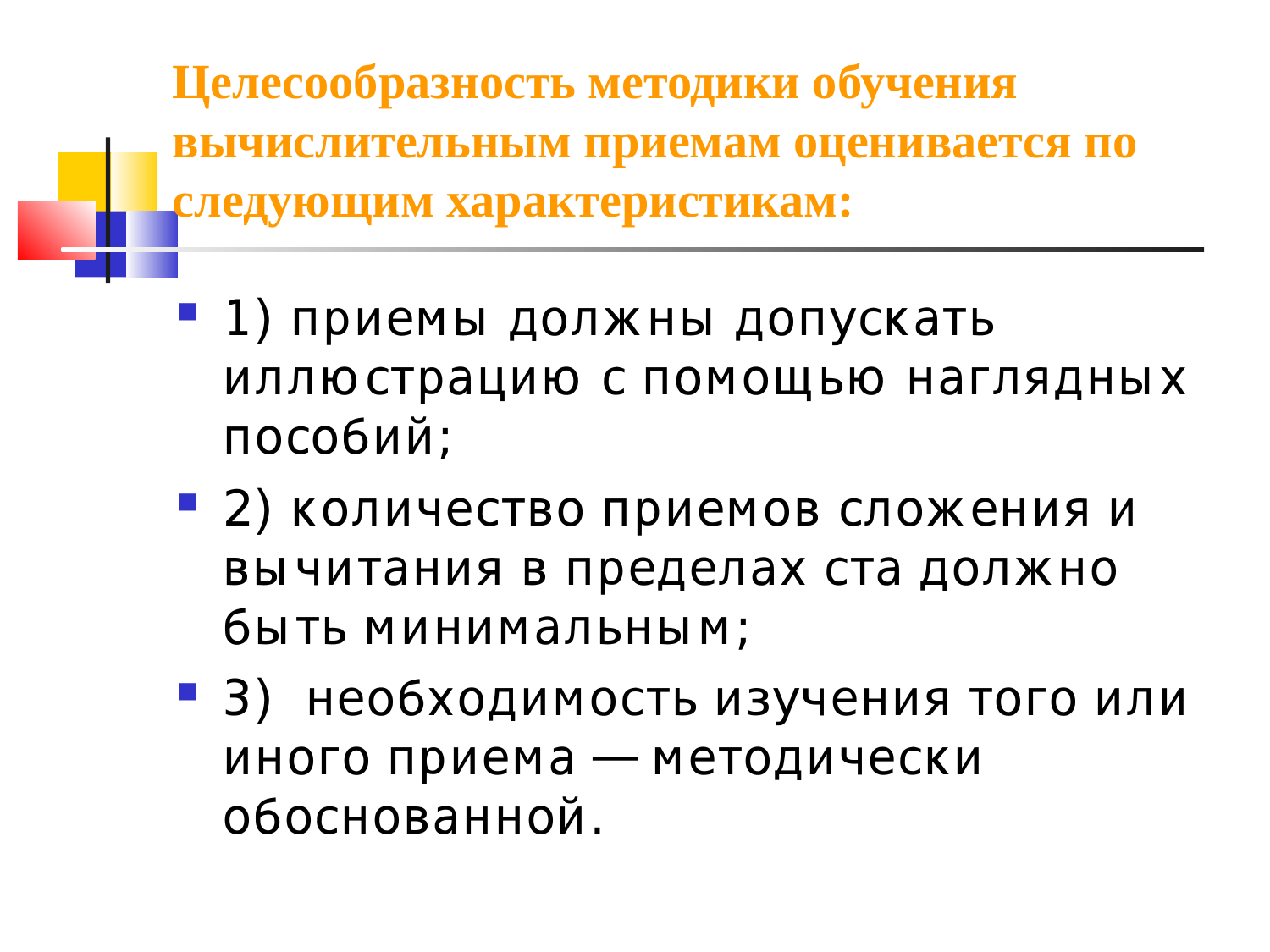

Целесообразность методики обучения вычислительным приемам оценивается по следующим характеристикам:
1) приемы должны допускать иллюстрацию с помощью наглядных пособий;
2) количество приемов сложения и вычитания в пределах ста должно быть минимальным;
3)  необходимость изучения того или иного приема — методически  обоснованной.